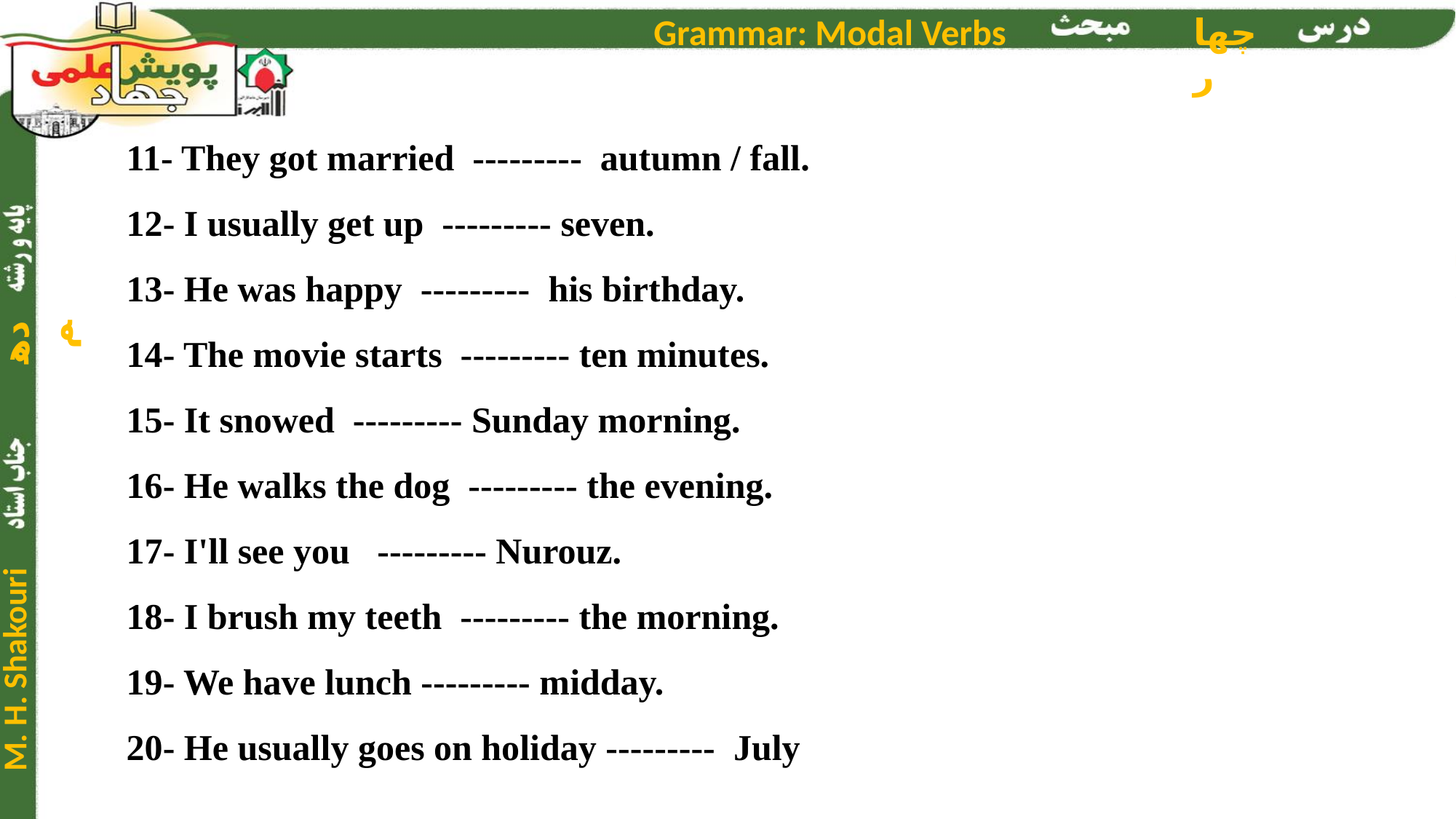

11- They got married  ---------  autumn / fall.
12- I usually get up  --------- seven.
13- He was happy  ---------  his birthday.
14- The movie starts  --------- ten minutes.
15- It snowed  --------- Sunday morning.
16- He walks the dog  --------- the evening.
17- I'll see you   --------- Nurouz.
18- I brush my teeth  --------- the morning.
19- We have lunch --------- midday.
20- He usually goes on holiday ---------  July